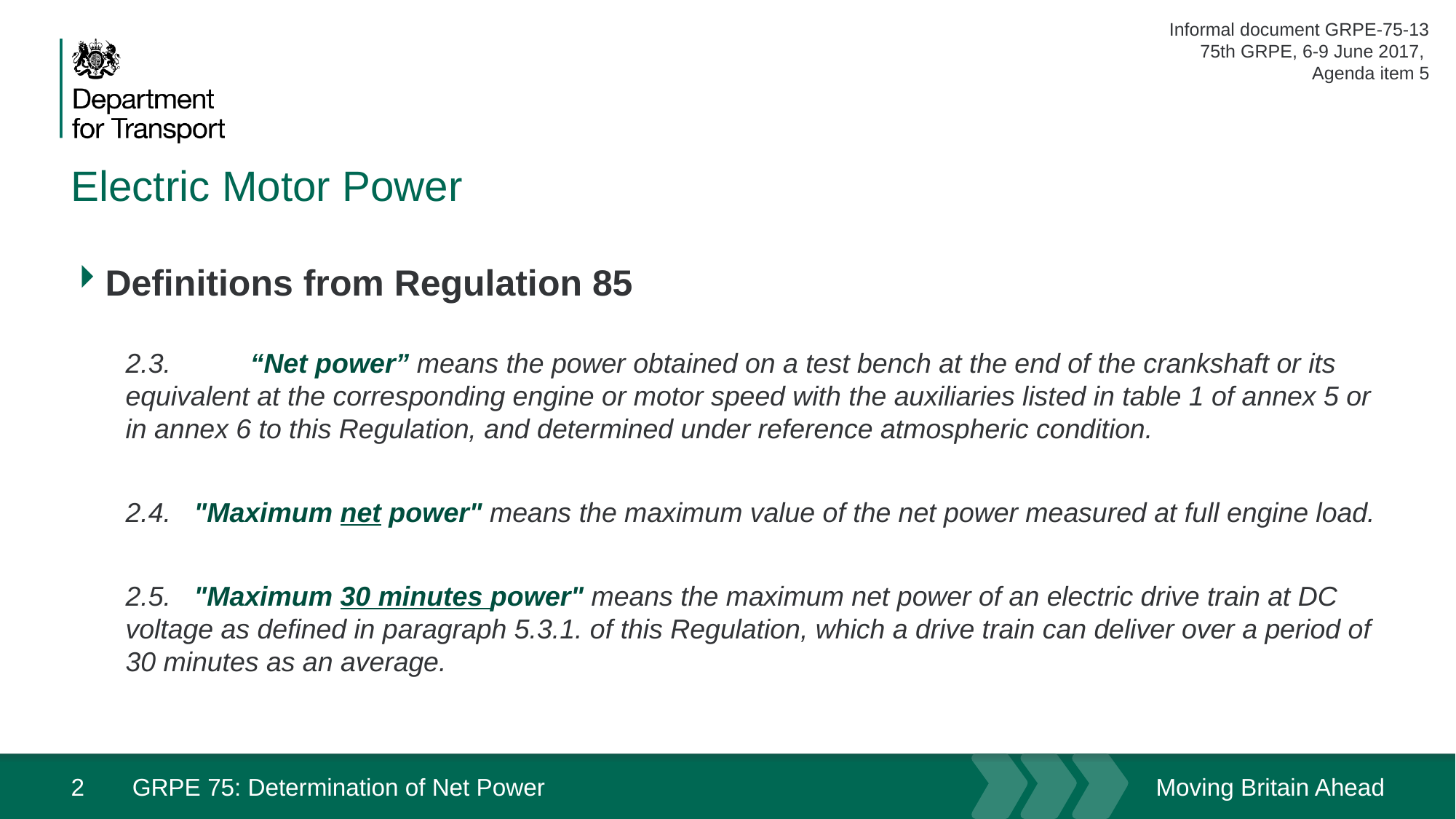

# Electric Motor Power
Definitions from Regulation 85

2.3.	  “Net power” means the power obtained on a test bench at the end of the crankshaft or its equivalent at the corresponding engine or motor speed with the auxiliaries listed in table 1 of annex 5 or in annex 6 to this Regulation, and determined under reference atmospheric condition.

2.4.   "Maximum net power" means the maximum value of the net power measured at full engine load.

2.5.   "Maximum 30 minutes power" means the maximum net power of an electric drive train at DC voltage as defined in paragraph 5.3.1. of this Regulation, which a drive train can deliver over a period of 30 minutes as an average.

2
GRPE 75: Determination of Net Power
June 17